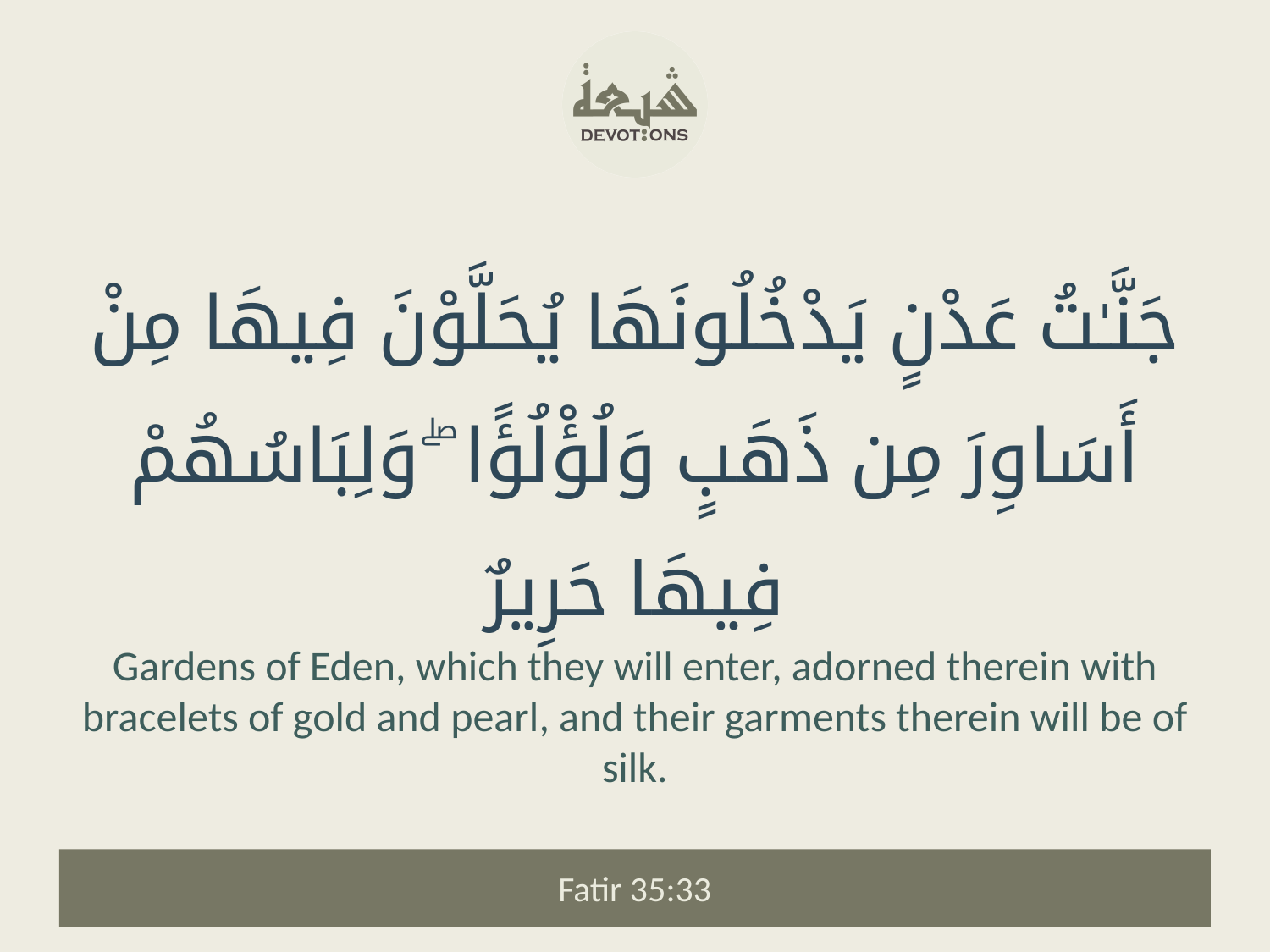

جَنَّـٰتُ عَدْنٍ يَدْخُلُونَهَا يُحَلَّوْنَ فِيهَا مِنْ أَسَاوِرَ مِن ذَهَبٍ وَلُؤْلُؤًا ۖ وَلِبَاسُهُمْ فِيهَا حَرِيرٌ
Gardens of Eden, which they will enter, adorned therein with bracelets of gold and pearl, and their garments therein will be of silk.
Fatir 35:33